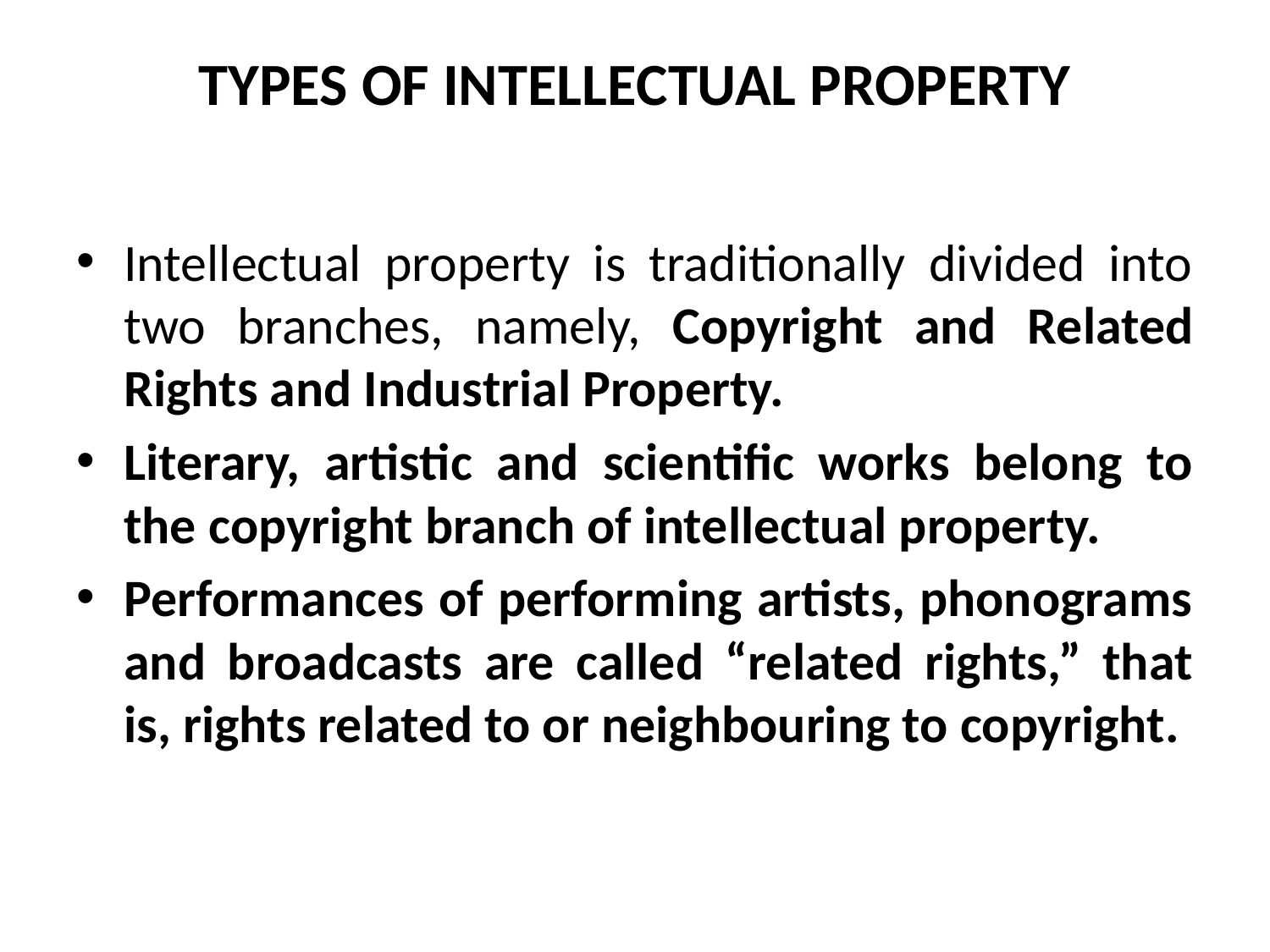

# TYPES OF INTELLECTUAL PROPERTY
Intellectual property is traditionally divided into two branches, namely, Copyright and Related Rights and Industrial Property.
Literary, artistic and scientific works belong to the copyright branch of intellectual property.
Performances of performing artists, phonograms and broadcasts are called “related rights,” that is, rights related to or neighbouring to copyright.